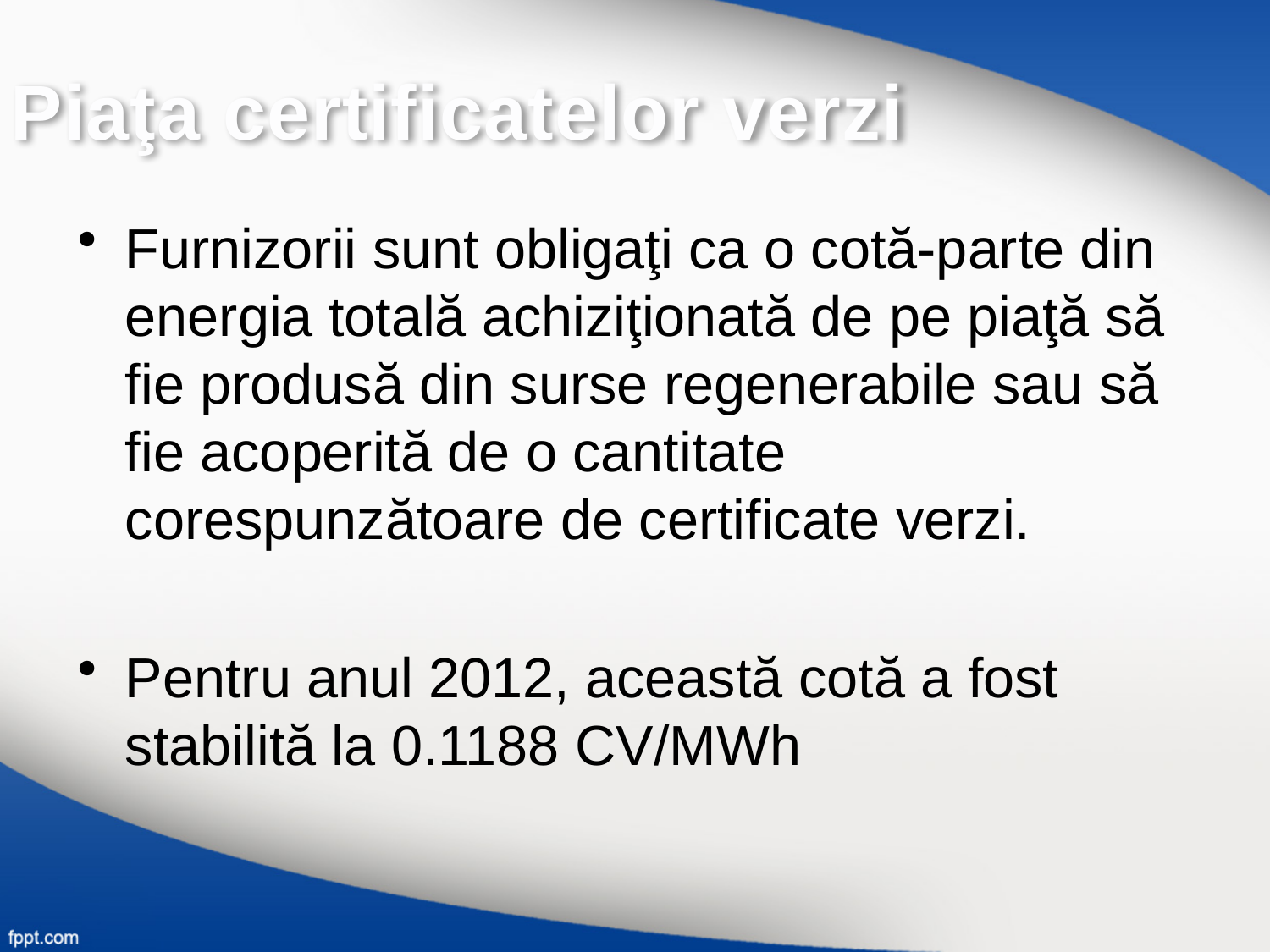

Piaţa certificatelor verzi
Furnizorii sunt obligaţi ca o cotă-parte din energia totală achiziţionată de pe piaţă să fie produsă din surse regenerabile sau să fie acoperită de o cantitate corespunzătoare de certificate verzi.

Pentru anul 2012, această cotă a fost stabilită la 0.1188 CV/MWh